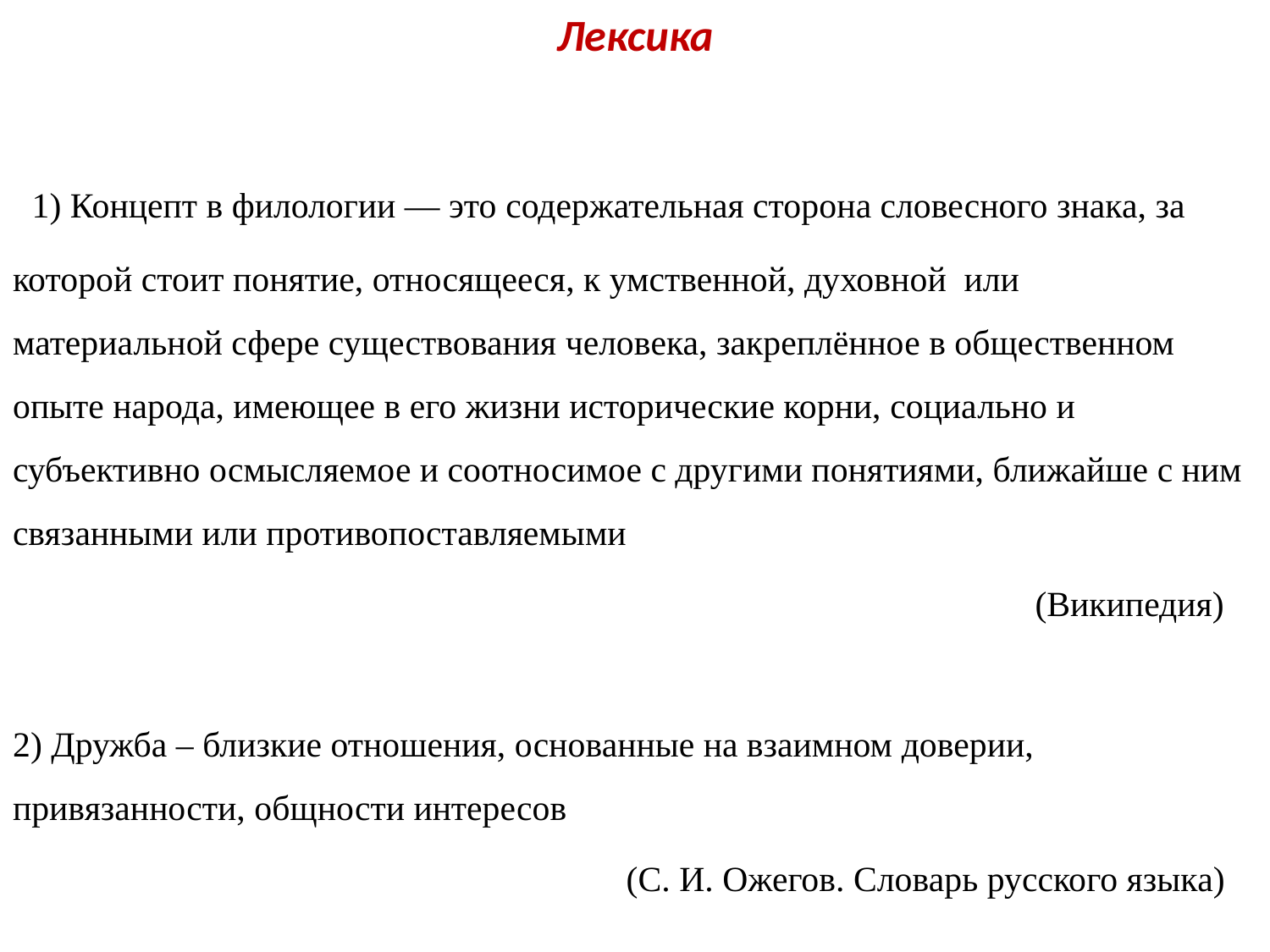

# Лексика
 1) Концепт в филологии — это содержательная сторона словесного знака, за которой стоит понятие, относящееся, к умственной, духовной  или материальной сфере существования человека, закреплённое в общественном опыте народа, имеющее в его жизни исторические корни, социально и субъективно осмысляемое и соотносимое с другими понятиями, ближайше с ним связанными или противопоставляемыми
                                                                                                                   (Википедия)

2) Дружба – близкие отношения, основанные на взаимном доверии, привязанности, общности интересов
                                                                     (С. И. Ожегов. Словарь русского языка)